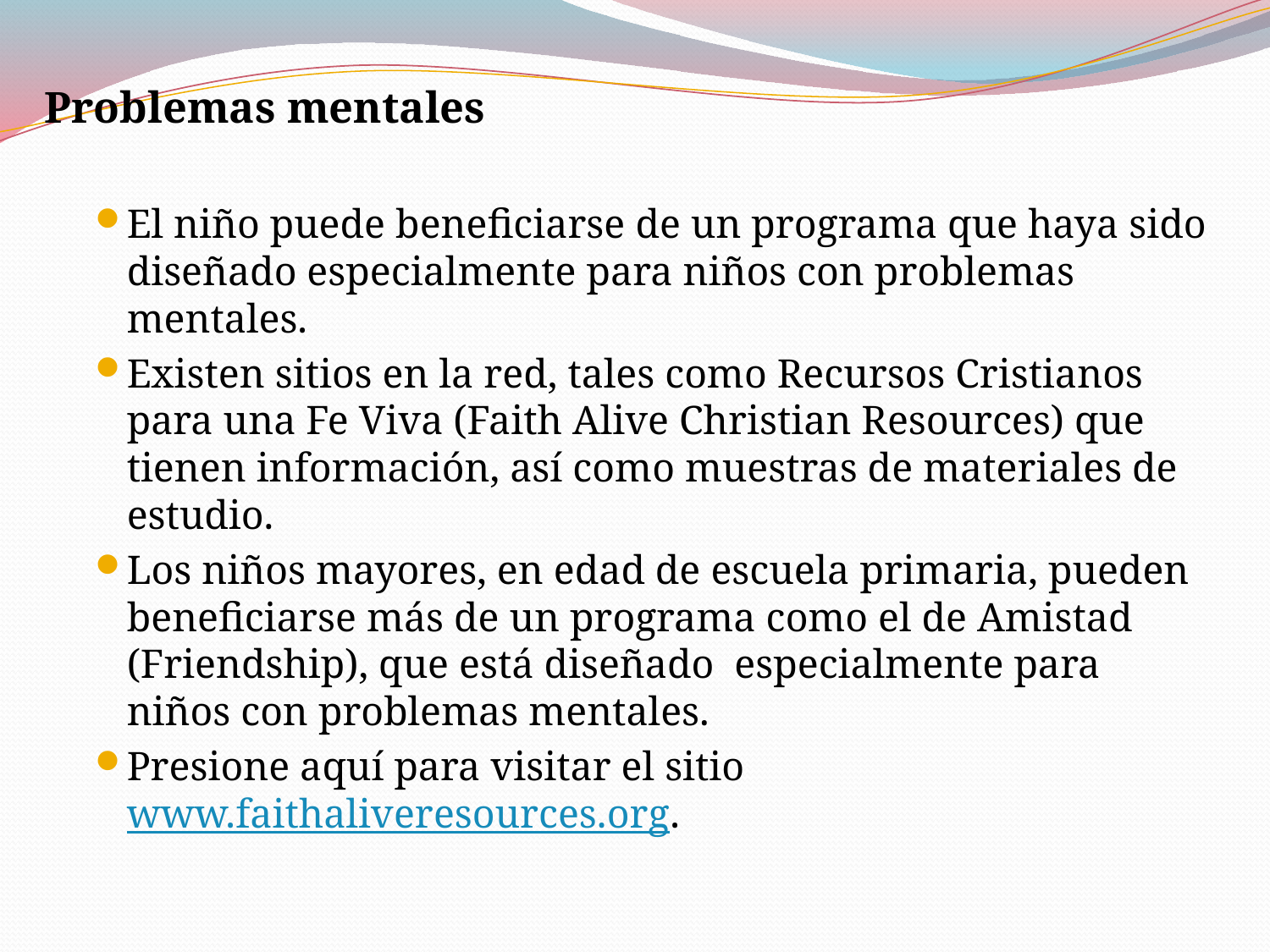

Problemas mentales

El niño puede beneficiarse de un programa que haya sido diseñado especialmente para niños con problemas mentales.
Existen sitios en la red, tales como Recursos Cristianos para una Fe Viva (Faith Alive Christian Resources) que tienen información, así como muestras de materiales de estudio.
Los niños mayores, en edad de escuela primaria, pueden beneficiarse más de un programa como el de Amistad (Friendship), que está diseñado  especialmente para niños con problemas mentales.
Presione aquí para visitar el sitio www.faithaliveresources.org.